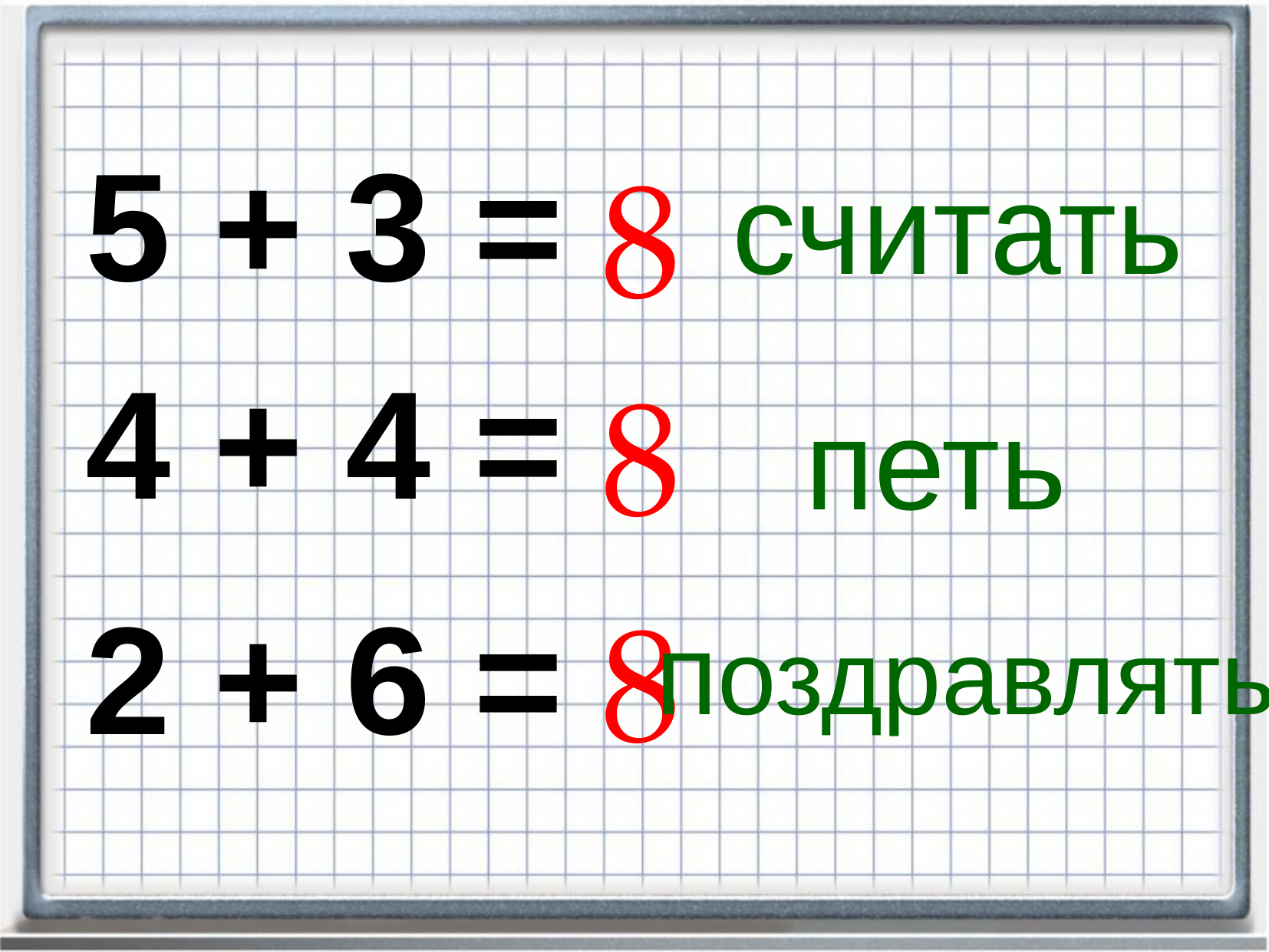

5 + 3 =
8
считать
4 + 4 =
8
петь
2 + 6 =
8
поздравлять